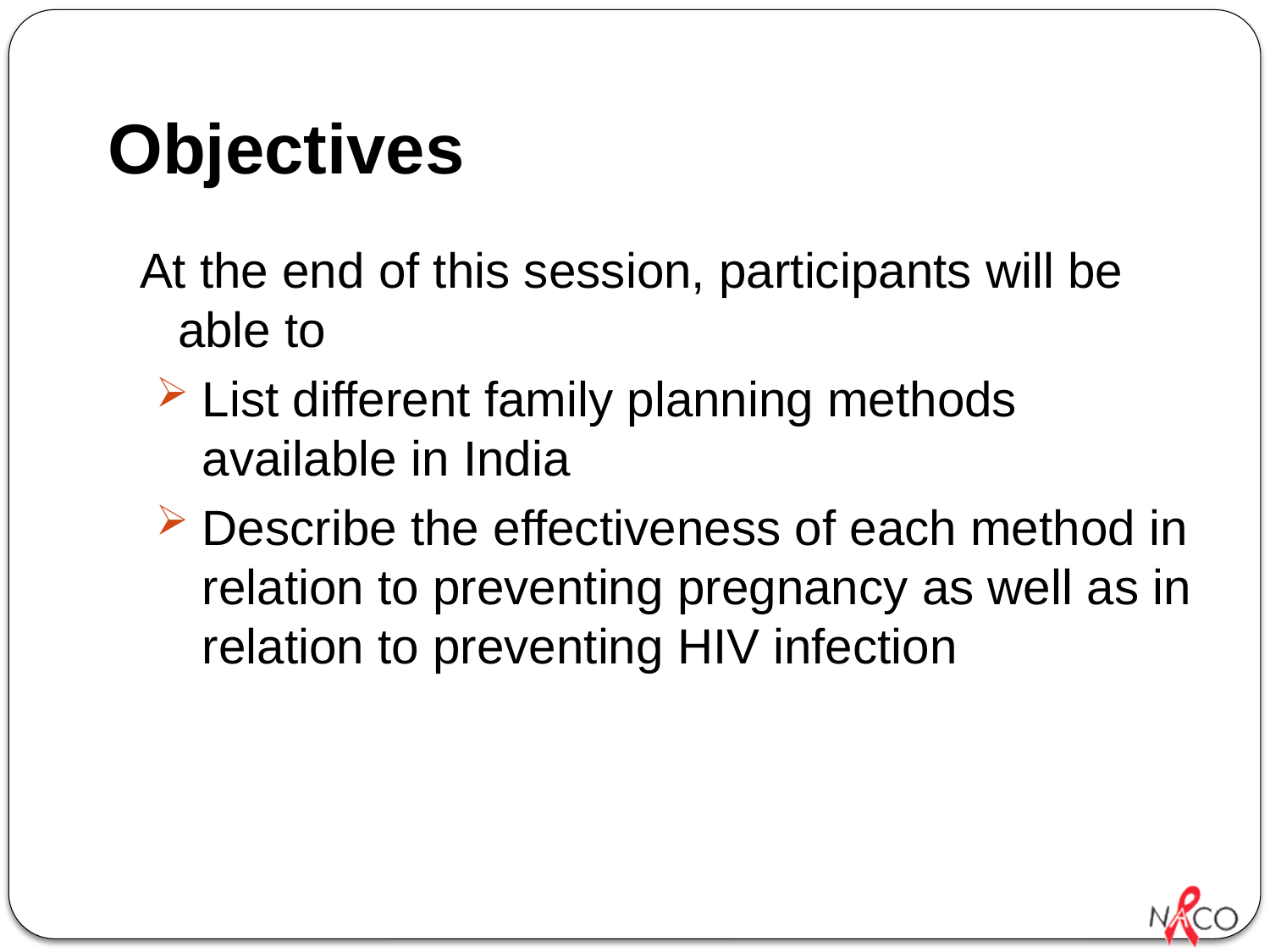

# Objectives
At the end of this session, participants will be able to
List different family planning methods available in India
Describe the effectiveness of each method in relation to preventing pregnancy as well as in relation to preventing HIV infection